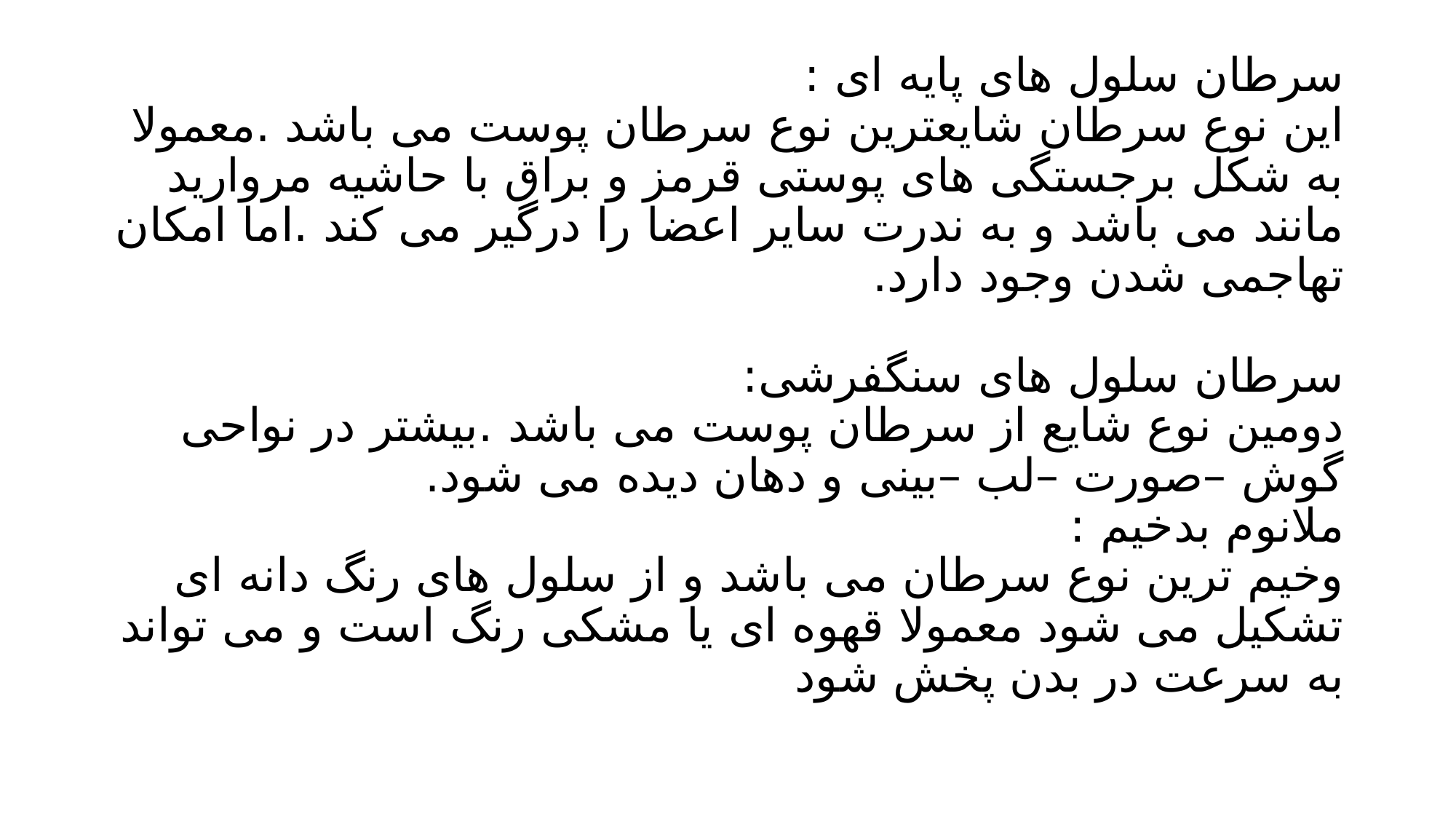

# سرطان سلول های پایه ای : این نوع سرطان شایعترین نوع سرطان پوست می باشد .معمولا به شکل برجستگی های پوستی قرمز و براق با حاشیه مروارید مانند می باشد و به ندرت سایر اعضا را درگیر می کند .اما امکان تهاجمی شدن وجود دارد. سرطان سلول های سنگفرشی: دومین نوع شایع از سرطان پوست می باشد .بیشتر در نواحی گوش –صورت –لب –بینی و دهان دیده می شود. ملانوم بدخیم : وخیم ترین نوع سرطان می باشد و از سلول های رنگ دانه ای تشکیل می شود معمولا قهوه ای یا مشکی رنگ است و می تواند به سرعت در بدن پخش شود